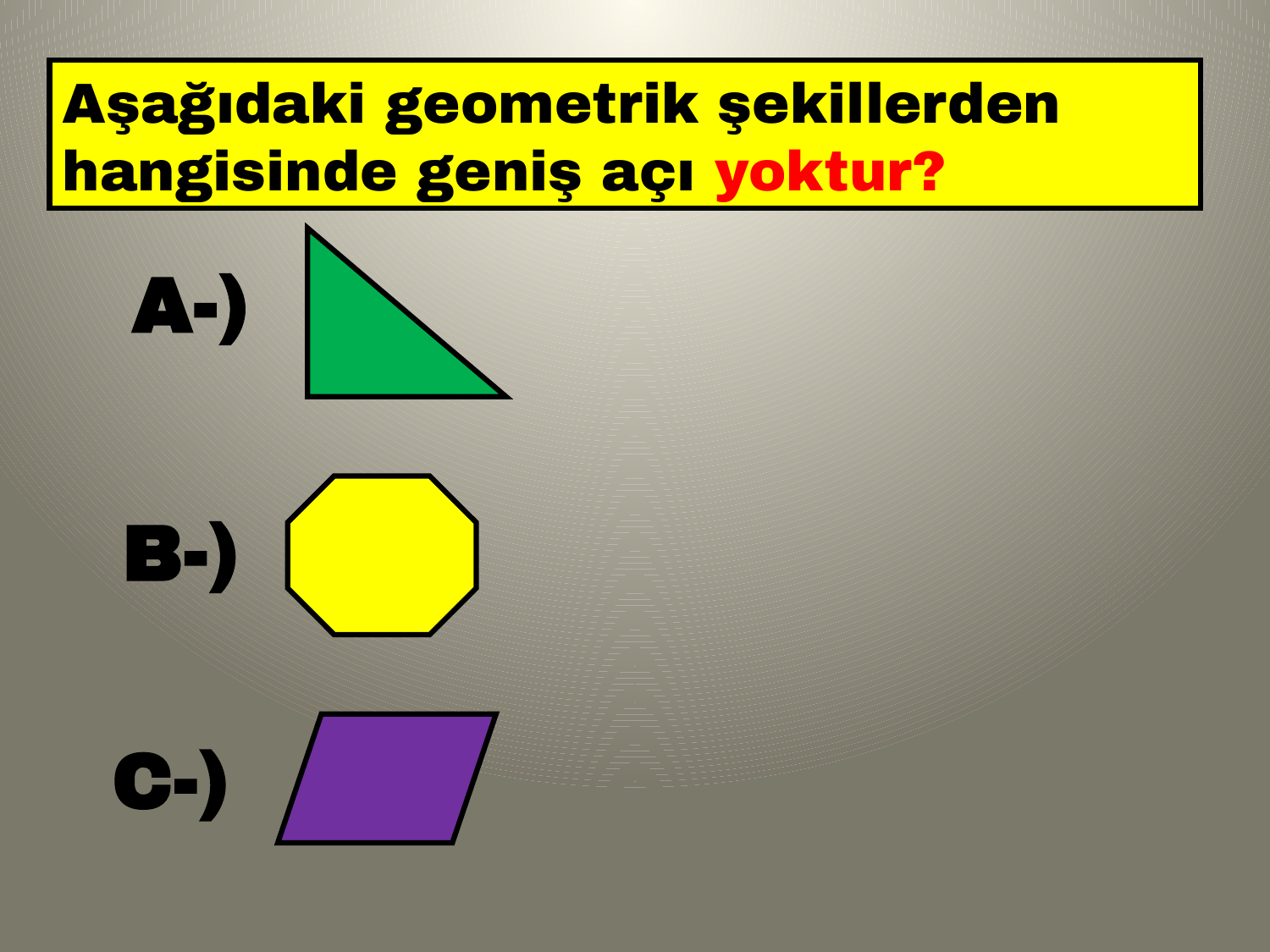

Aşağıdaki geometrik şekillerden hangisinde geniş açı yoktur?

A-)

B-)

C-)